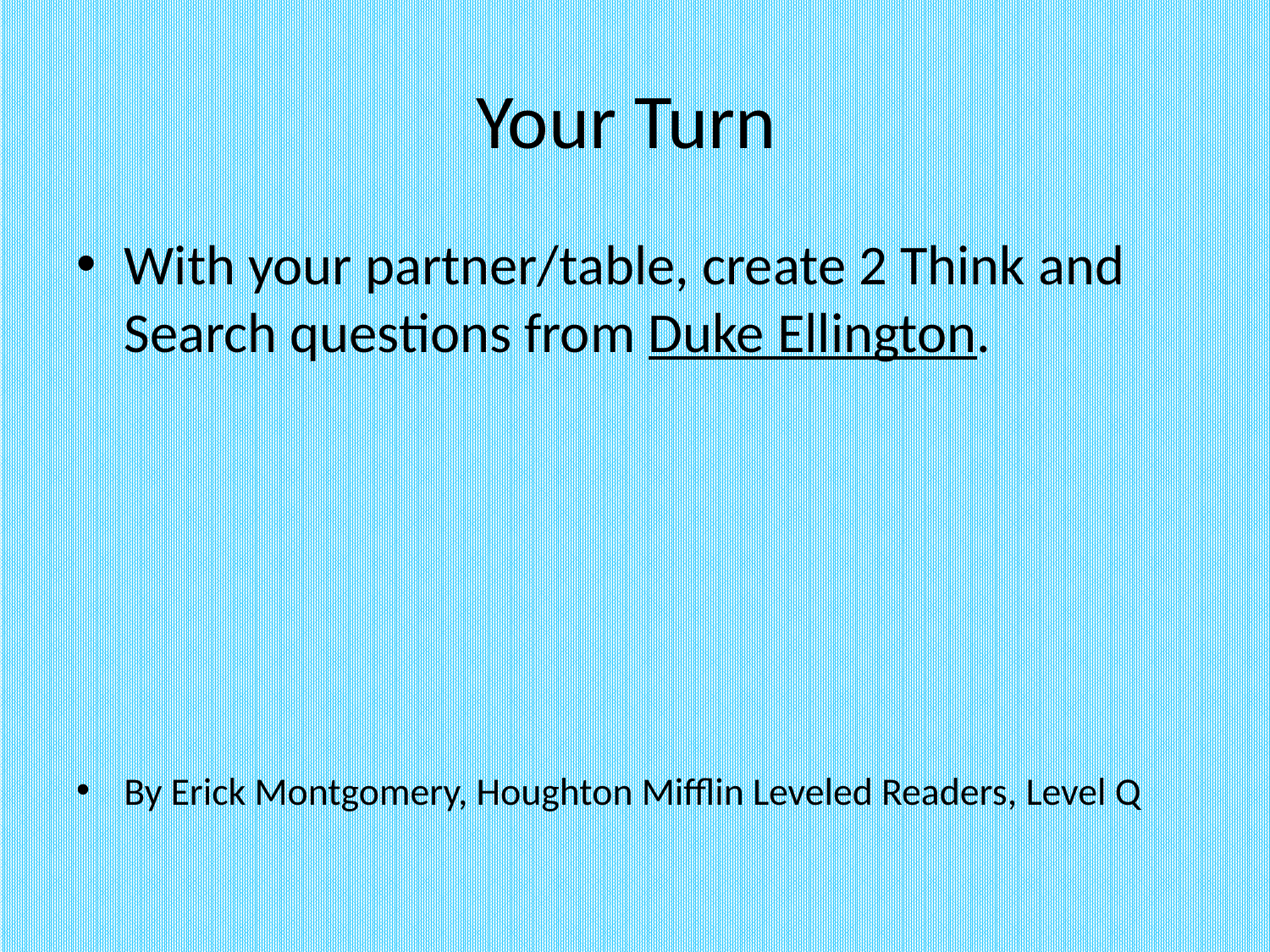

# Your Turn
With your partner/table, create 2 Think and Search questions from Duke Ellington.

By Erick Montgomery, Houghton Mifflin Leveled Readers, Level Q